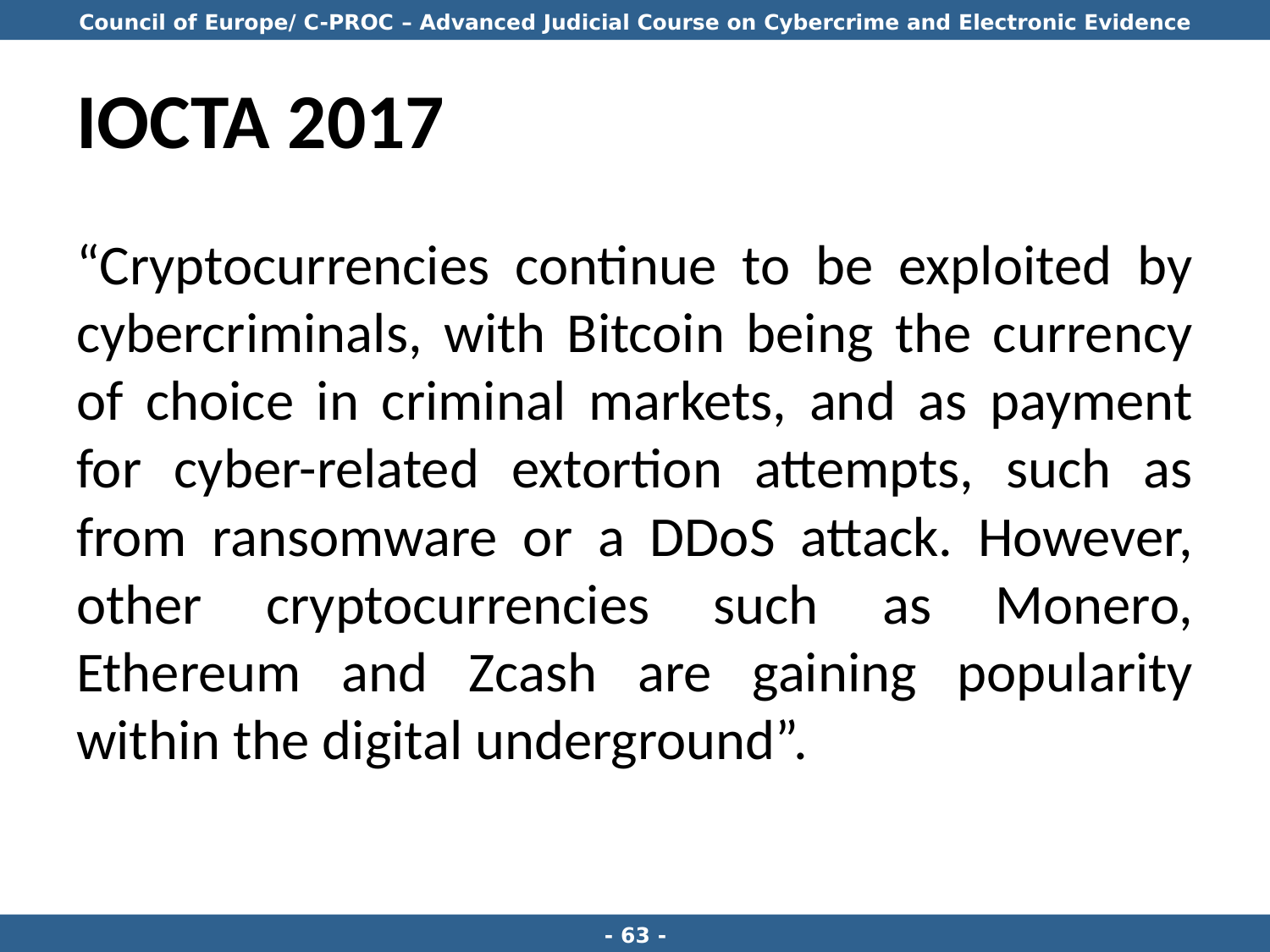

# IOCTA 2017
“Cryptocurrencies continue to be exploited by cybercriminals, with Bitcoin being the currency of choice in criminal markets, and as payment for cyber-related extortion attempts, such as from ransomware or a DDoS attack. However, other cryptocurrencies such as Monero, Ethereum and Zcash are gaining popularity within the digital underground”.